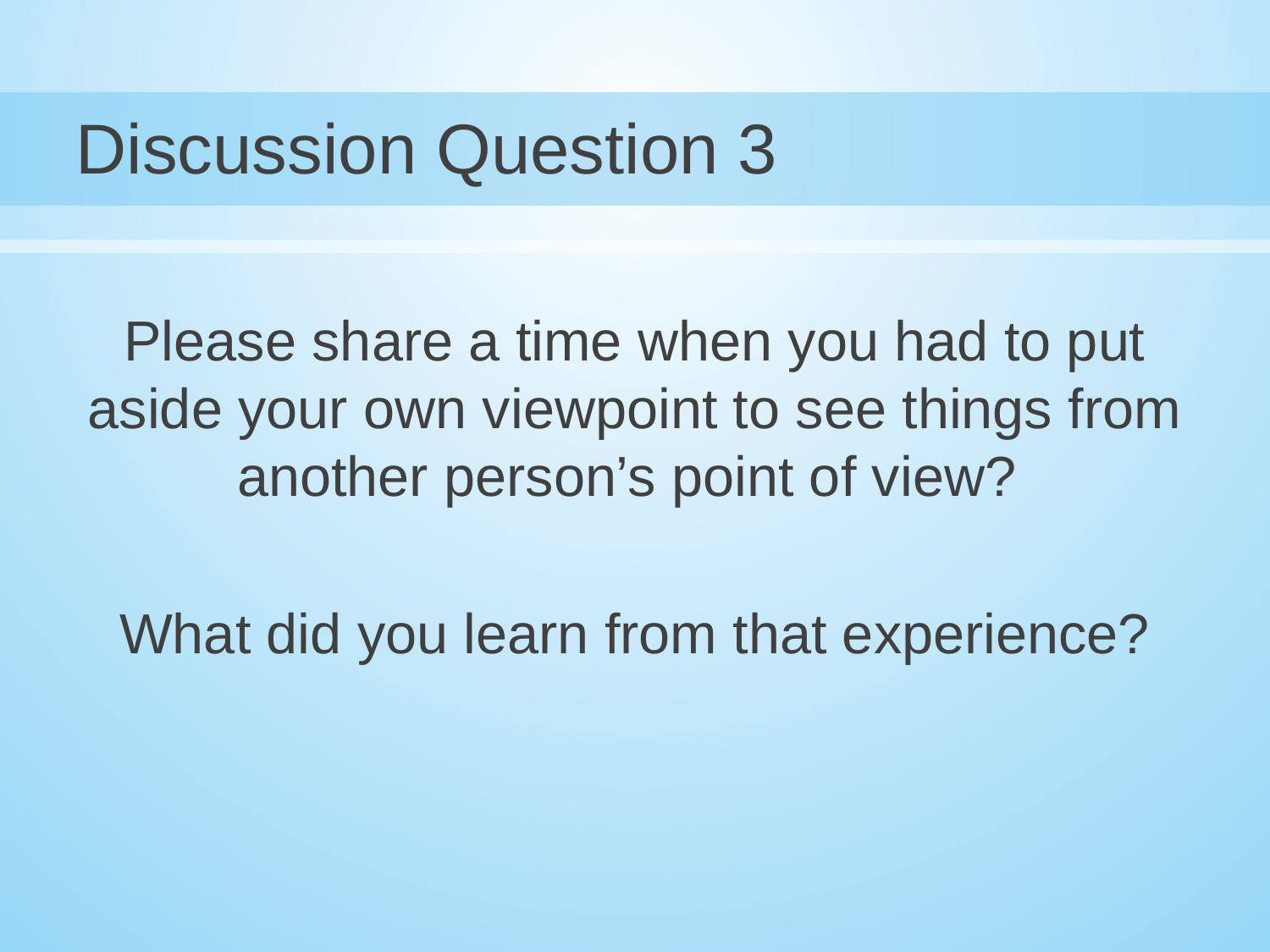

# Discussion Question 3
Please share a time when you had to put aside your own viewpoint to see things from another person’s point of view?

What did you learn from that experience?